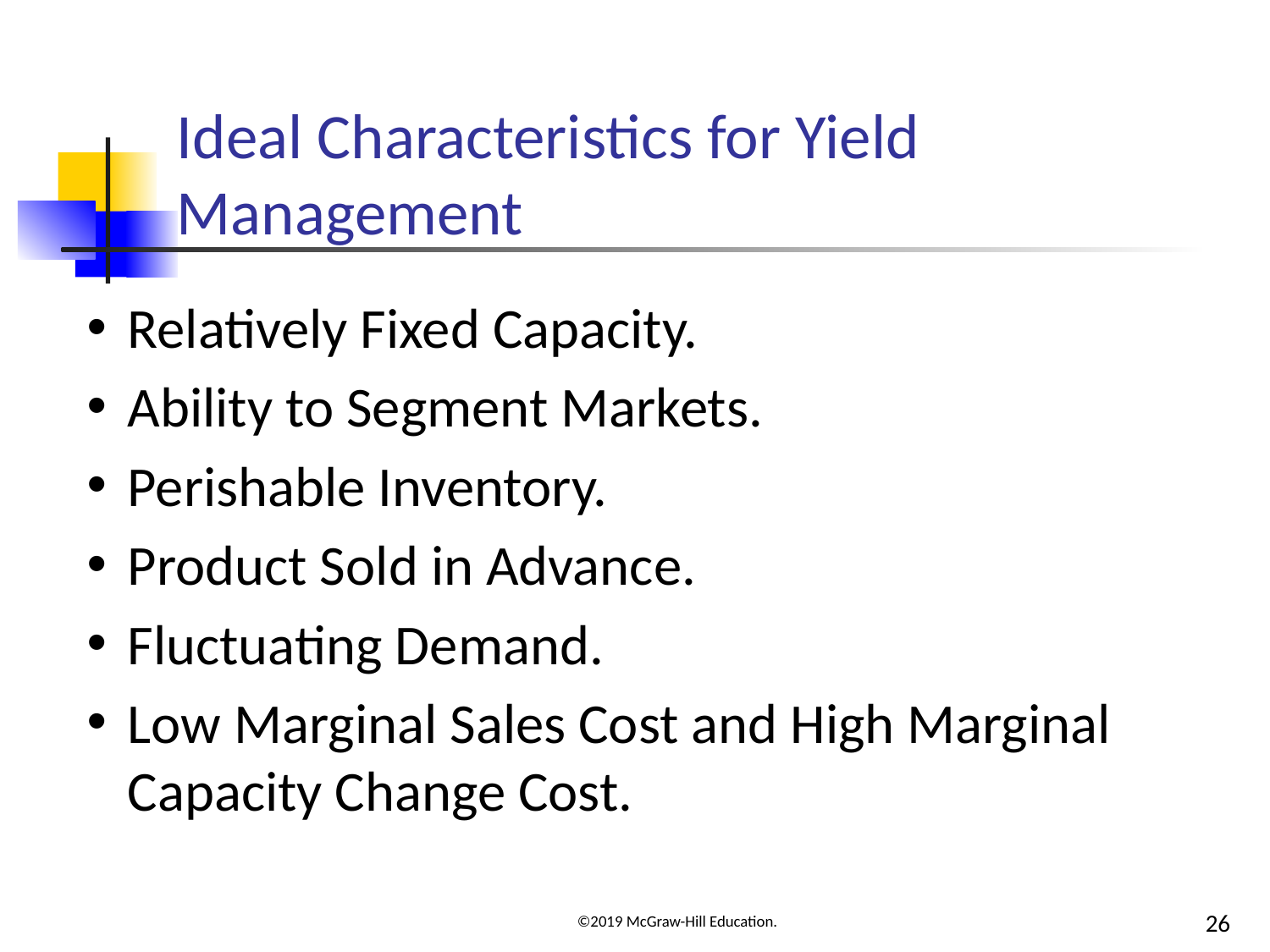

# Ideal Characteristics for Yield Management
Relatively Fixed Capacity.
Ability to Segment Markets.
Perishable Inventory.
Product Sold in Advance.
Fluctuating Demand.
Low Marginal Sales Cost and High Marginal Capacity Change Cost.